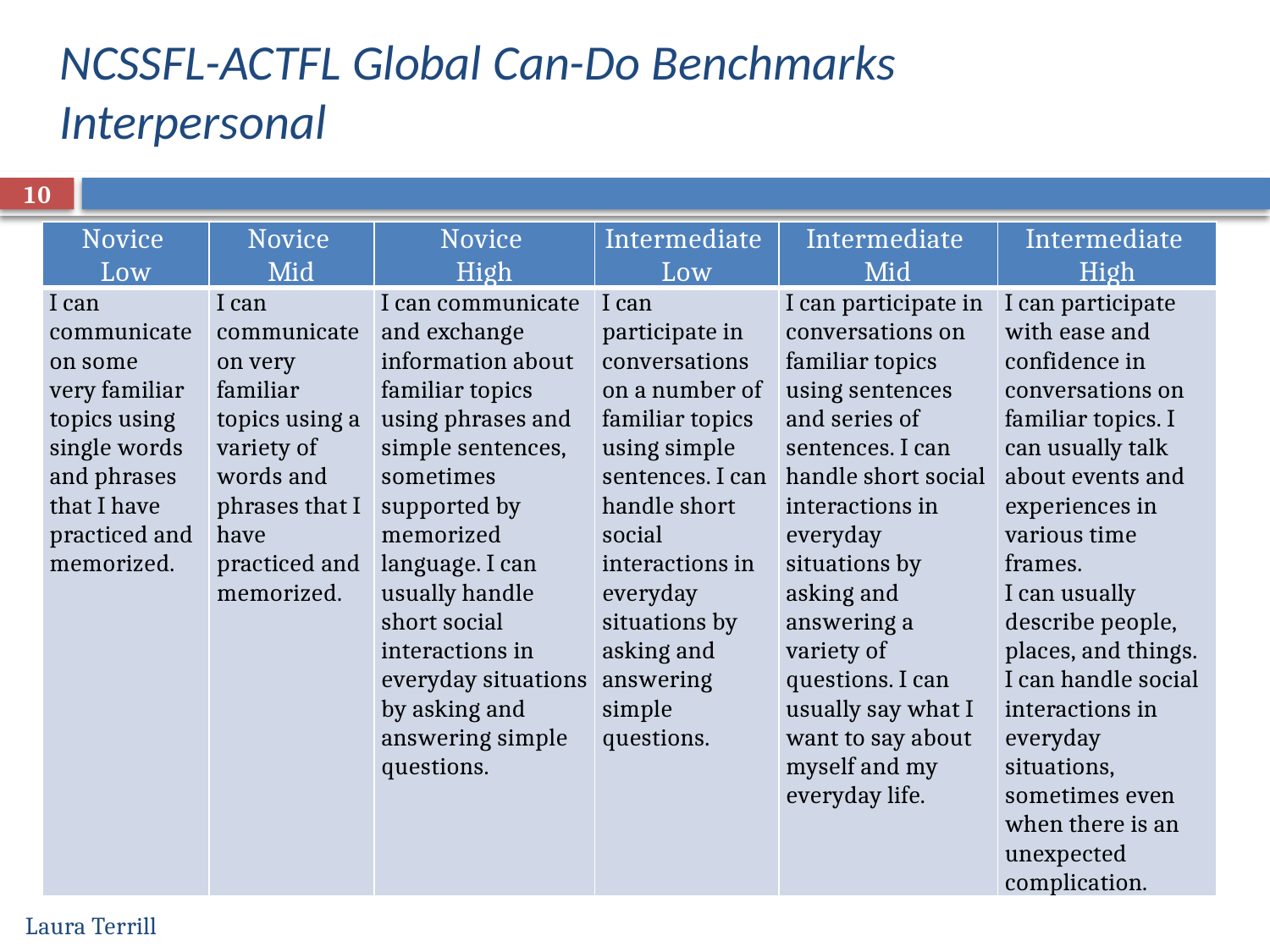

# NCSSFL-ACTFL Global Can-Do Benchmarks Interpersonal
10
| Novice Low | Novice Mid | Novice High | Intermediate Low | Intermediate Mid | Intermediate High |
| --- | --- | --- | --- | --- | --- |
| I can communicate on some very familiar topics using single words and phrases that I have practiced and memorized. | I can communicate on very familiar topics using a variety of words and phrases that I have practiced and memorized. | I can communicate and exchange information about familiar topics using phrases and simple sentences, sometimes supported by memorized language. I can usually handle short social interactions in everyday situations by asking and answering simple questions. | I can participate in conversations on a number of familiar topics using simple sentences. I can handle short social interactions in everyday situations by asking and answering simple questions. | I can participate in conversations on familiar topics using sentences and series of sentences. I can handle short social interactions in everyday situations by asking and answering a variety of questions. I can usually say what I want to say about myself and my everyday life. | I can participate with ease and confidence in conversations on familiar topics. I can usually talk about events and experiences in various time frames. I can usually describe people, places, and things. I can handle social interactions in everyday situations, sometimes even when there is an unexpected complication. |
Laura Terrill